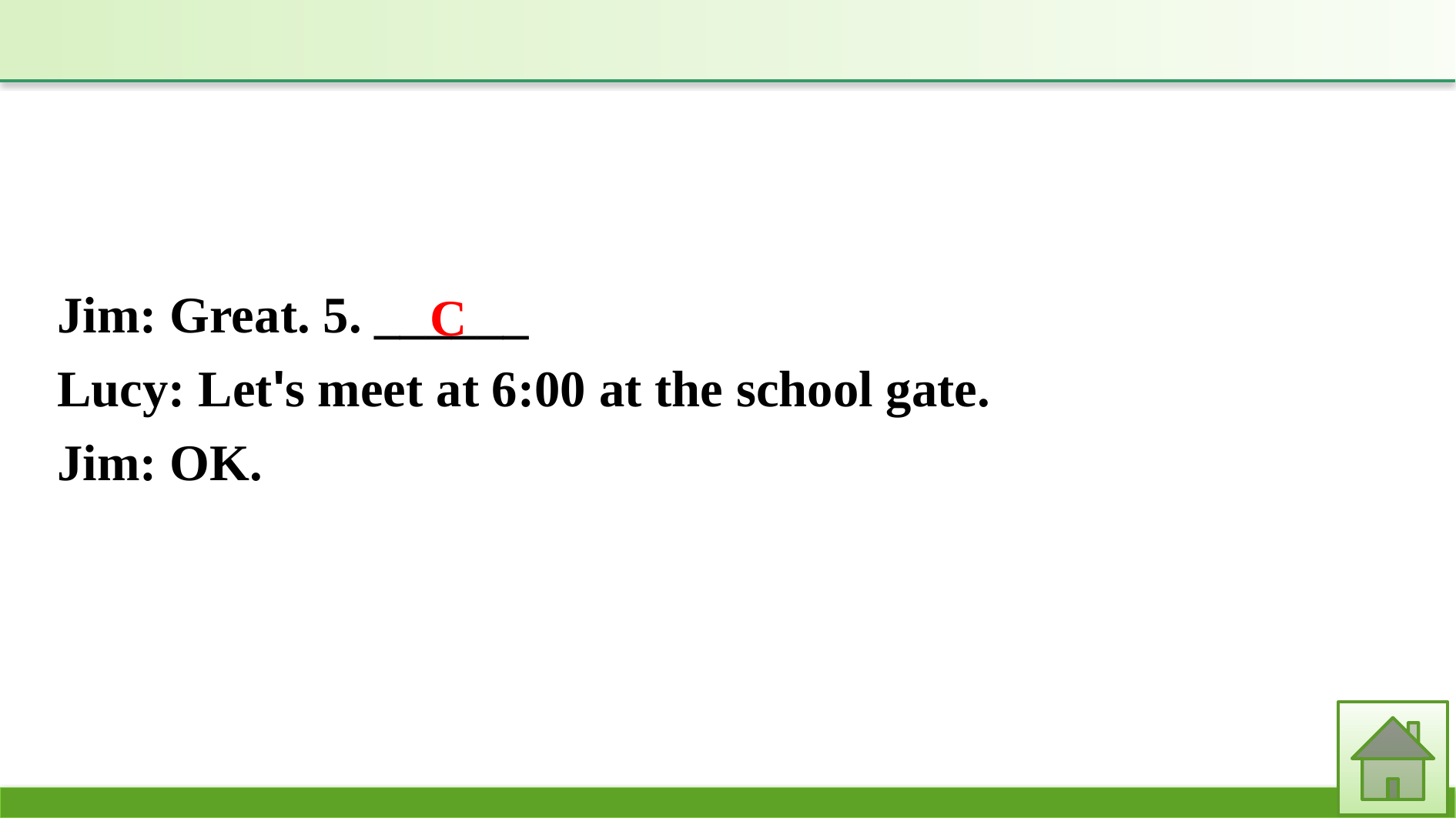

Jim: Great. 5. ______
Lucy: Let's meet at 6:00 at the school gate.
Jim: OK.
C